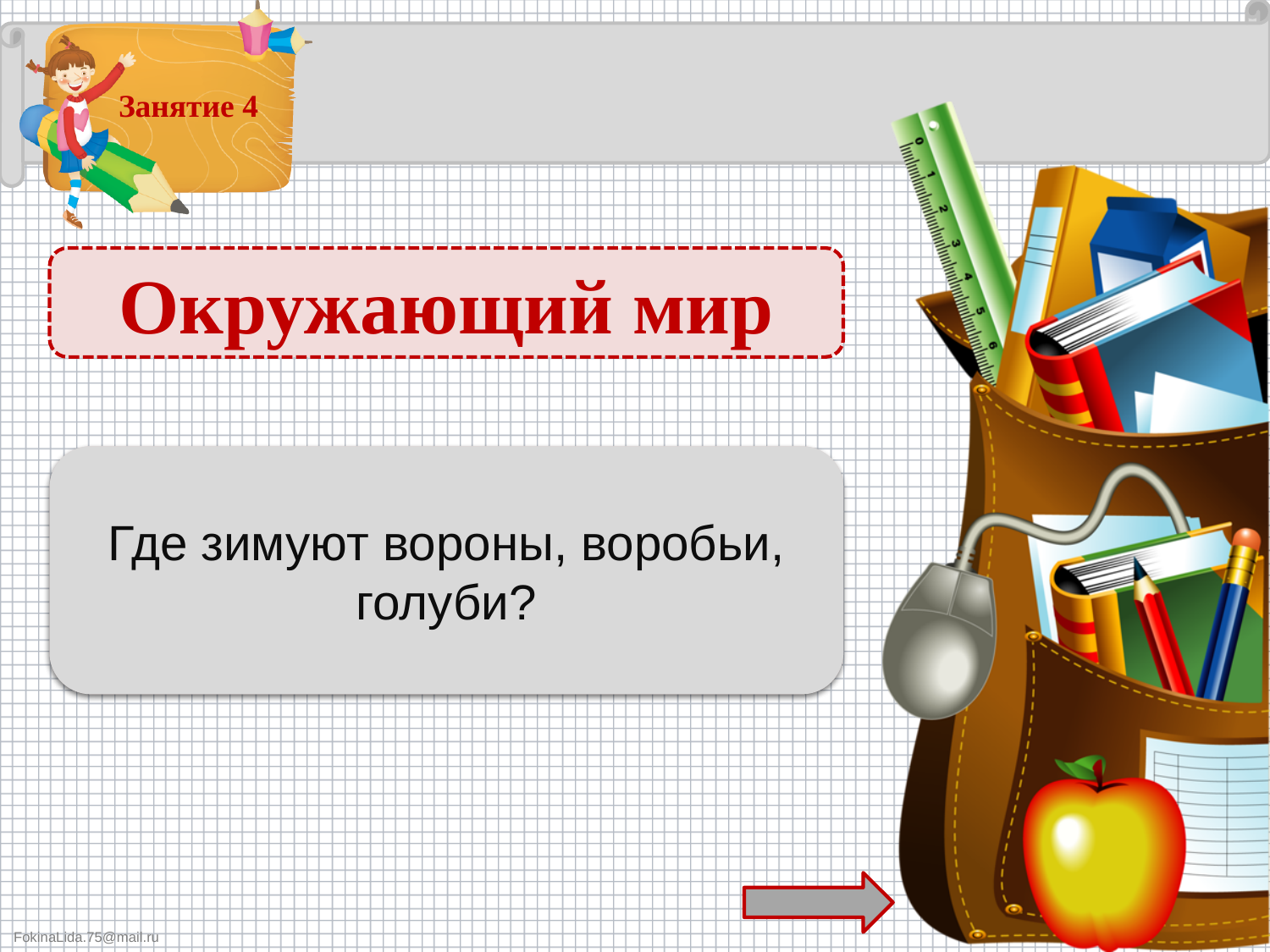

Окружающий мир
В городе, в деревне, рядом с человеком – 1 б.
Где зимуют вороны, воробьи, голуби?